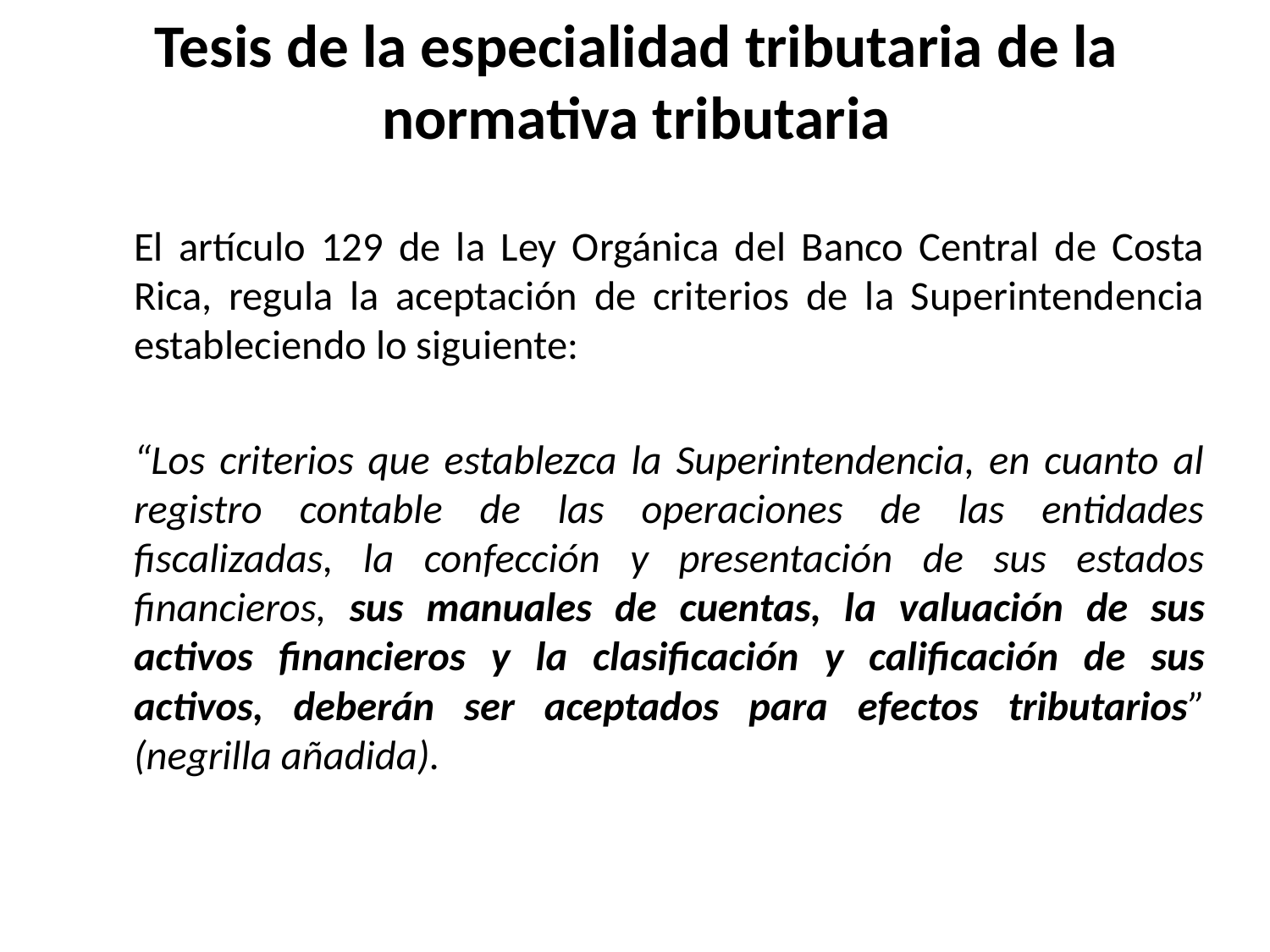

# Tesis de la especialidad tributaria de la normativa tributaria

	El artículo 129 de la Ley Orgánica del Banco Central de Costa Rica, regula la aceptación de criterios de la Superintendencia estableciendo lo siguiente:

	“Los criterios que establezca la Superintendencia, en cuanto al registro contable de las operaciones de las entidades fiscalizadas, la confección y presentación de sus estados financieros, sus manuales de cuentas, la valuación de sus activos financieros y la clasificación y calificación de sus activos, deberán ser aceptados para efectos tributarios” (negrilla añadida).